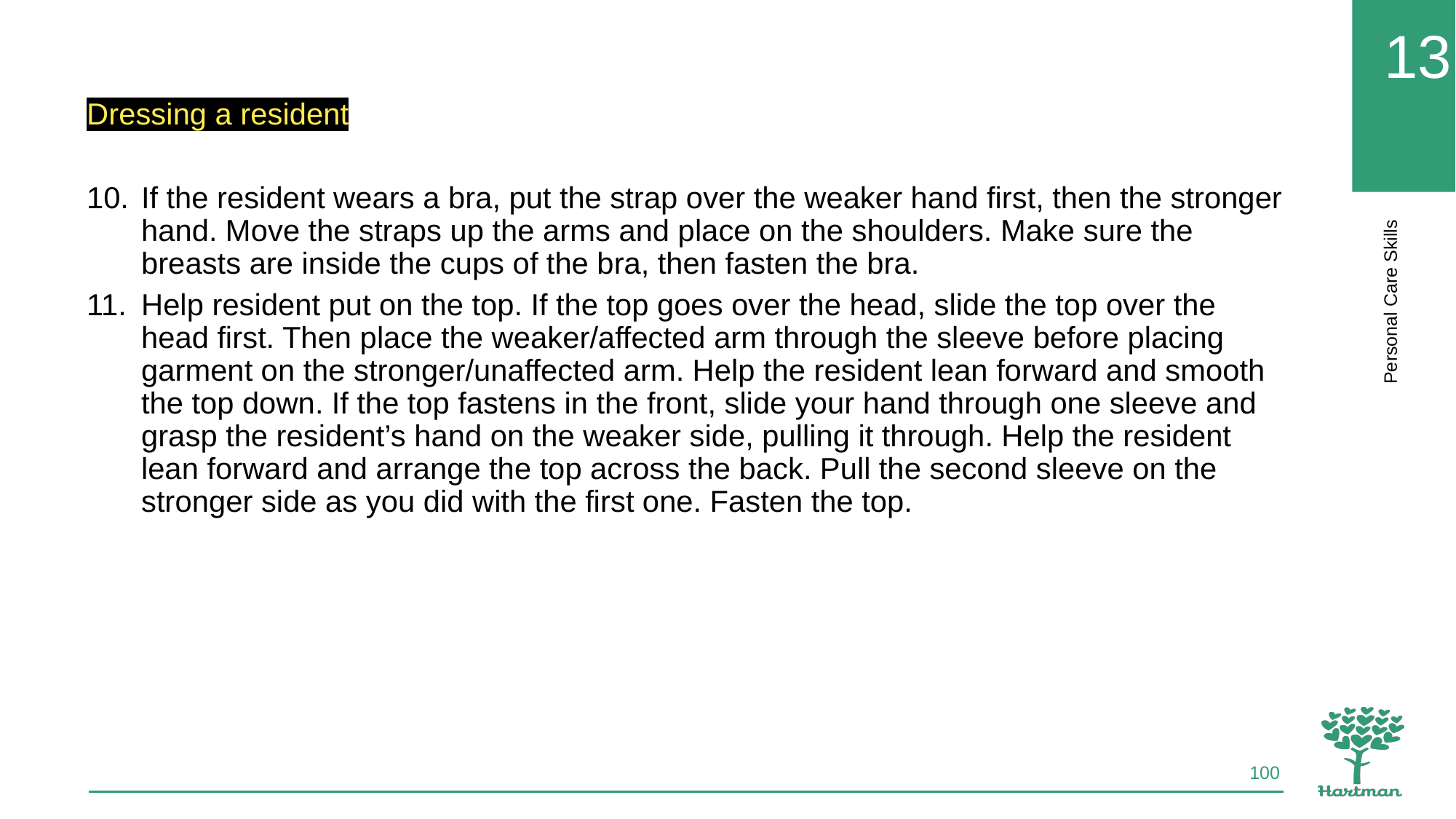

Dressing a resident

If the resident wears a bra, put the strap over the weaker hand first, then the stronger hand. Move the straps up the arms and place on the shoulders. Make sure the breasts are inside the cups of the bra, then fasten the bra.
Help resident put on the top. If the top goes over the head, slide the top over the head first. Then place the weaker/affected arm through the sleeve before placing garment on the stronger/unaffected arm. Help the resident lean forward and smooth the top down. If the top fastens in the front, slide your hand through one sleeve and grasp the resident’s hand on the weaker side, pulling it through. Help the resident lean forward and arrange the top across the back. Pull the second sleeve on the stronger side as you did with the first one. Fasten the top.

100